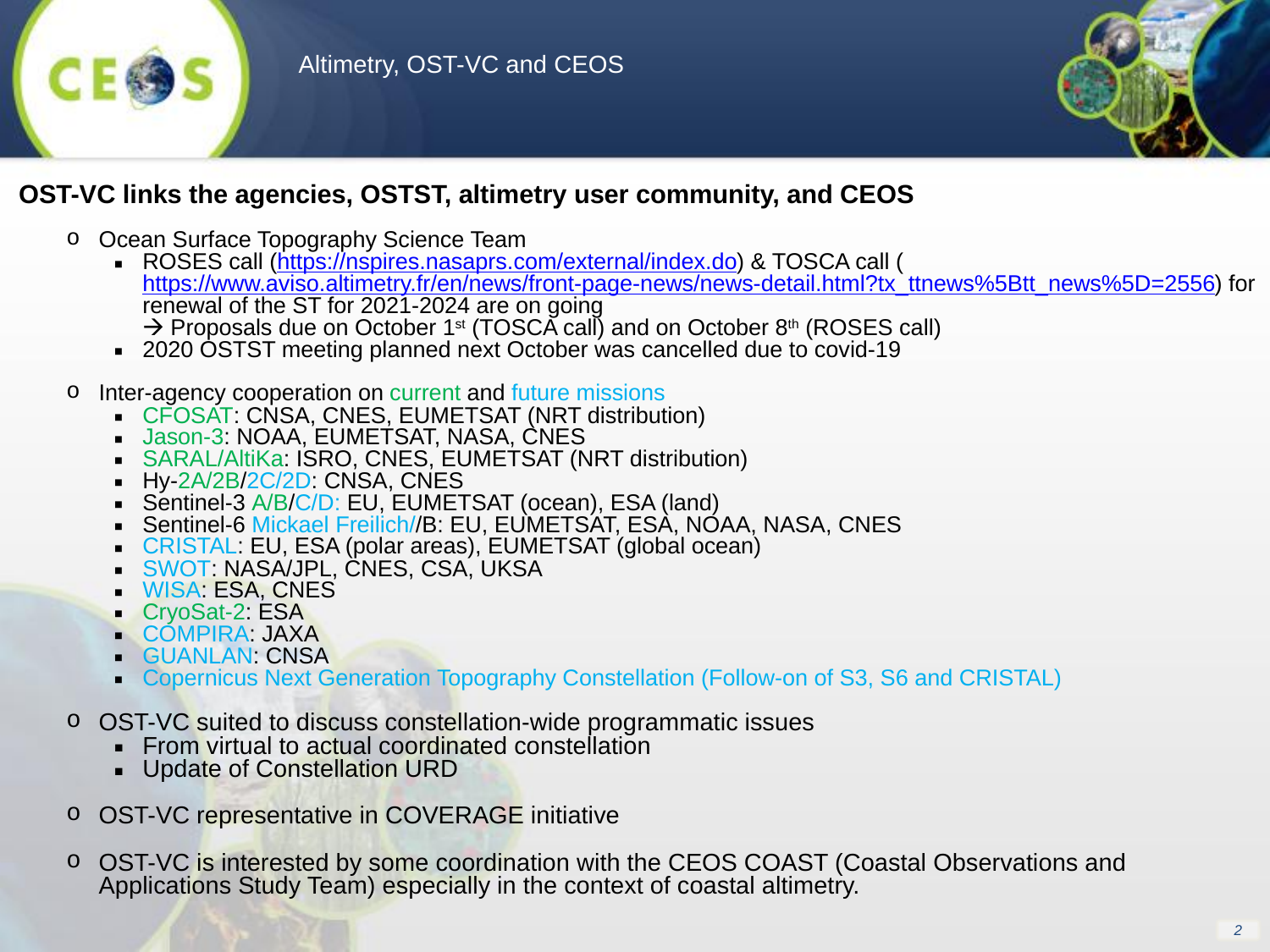

Altimetry, OST-VC and CEOS
OST-VC links the agencies, OSTST, altimetry user community, and CEOS

Ocean Surface Topography Science Team
ROSES call (https://nspires.nasaprs.com/external/index.do) & TOSCA call (https://www.aviso.altimetry.fr/en/news/front-page-news/news-detail.html?tx_ttnews%5Btt_news%5D=2556) for renewal of the ST for 2021-2024 are on going
🡪 Proposals due on October 1st (TOSCA call) and on October 8th (ROSES call)
2020 OSTST meeting planned next October was cancelled due to covid-19

Inter-agency cooperation on current and future missions
CFOSAT: CNSA, CNES, EUMETSAT (NRT distribution)
Jason-3: NOAA, EUMETSAT, NASA, CNES
SARAL/AltiKa: ISRO, CNES, EUMETSAT (NRT distribution)
Hy-2A/2B/2C/2D: CNSA, CNES
Sentinel-3 A/B/C/D: EU, EUMETSAT (ocean), ESA (land)
Sentinel-6 Mickael Freilich//B: EU, EUMETSAT, ESA, NOAA, NASA, CNES
CRISTAL: EU, ESA (polar areas), EUMETSAT (global ocean)
SWOT: NASA/JPL, CNES, CSA, UKSA
WISA: ESA, CNES
CryoSat-2: ESA
COMPIRA: JAXA
GUANLAN: CNSA
Copernicus Next Generation Topography Constellation (Follow-on of S3, S6 and CRISTAL)

OST-VC suited to discuss constellation-wide programmatic issues
From virtual to actual coordinated constellation
Update of Constellation URD

OST-VC representative in COVERAGE initiative

OST-VC is interested by some coordination with the CEOS COAST (Coastal Observations and Applications Study Team) especially in the context of coastal altimetry.
2